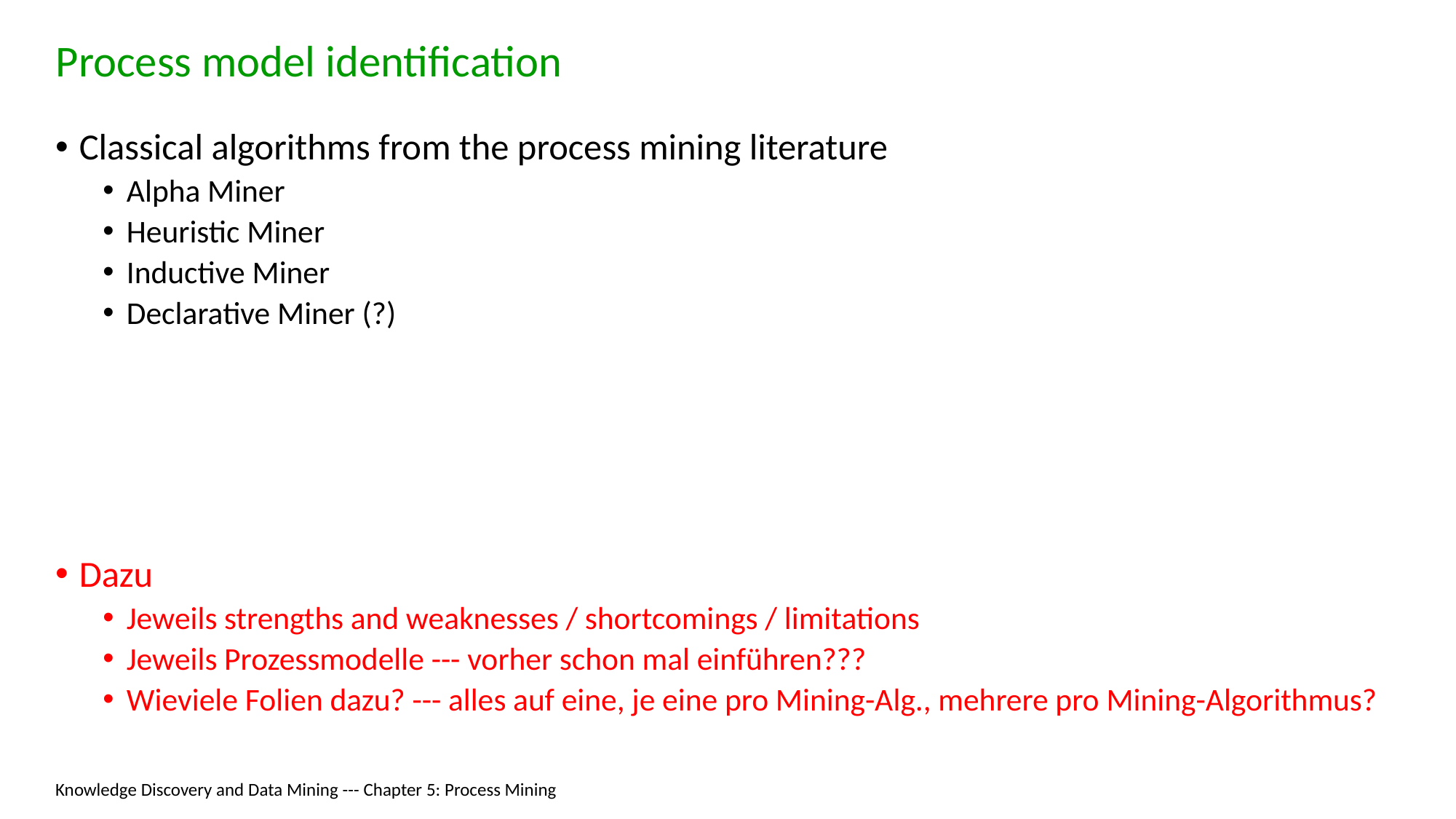

# Process model identification
Classical algorithms from the process mining literature
Alpha Miner
Heuristic Miner
Inductive Miner
Declarative Miner (?)

Dazu
Jeweils strengths and weaknesses / shortcomings / limitations
Jeweils Prozessmodelle --- vorher schon mal einführen???
Wieviele Folien dazu? --- alles auf eine, je eine pro Mining-Alg., mehrere pro Mining-Algorithmus?

Knowledge Discovery and Data Mining --- Chapter 5: Process Mining
110